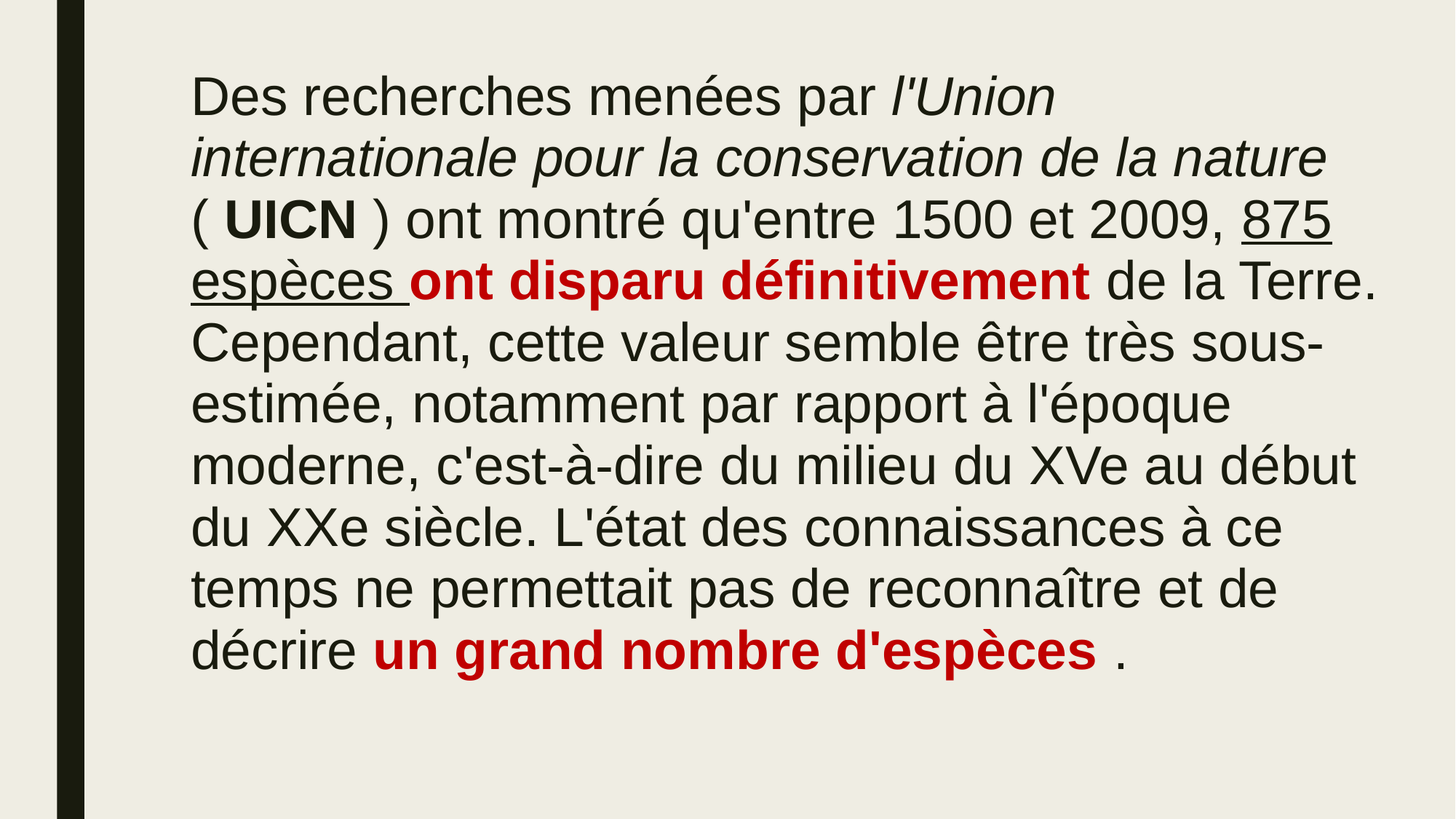

Des recherches menées par l'Union internationale pour la conservation de la nature ( UICN ) ont montré qu'entre 1500 et 2009, 875 espèces ont disparu définitivement de la Terre. Cependant, cette valeur semble être très sous-estimée, notamment par rapport à l'époque moderne, c'est-à-dire du milieu du XVe au début du XXe siècle. L'état des connaissances à ce temps ne permettait pas de reconnaître et de décrire un grand nombre d'espèces .